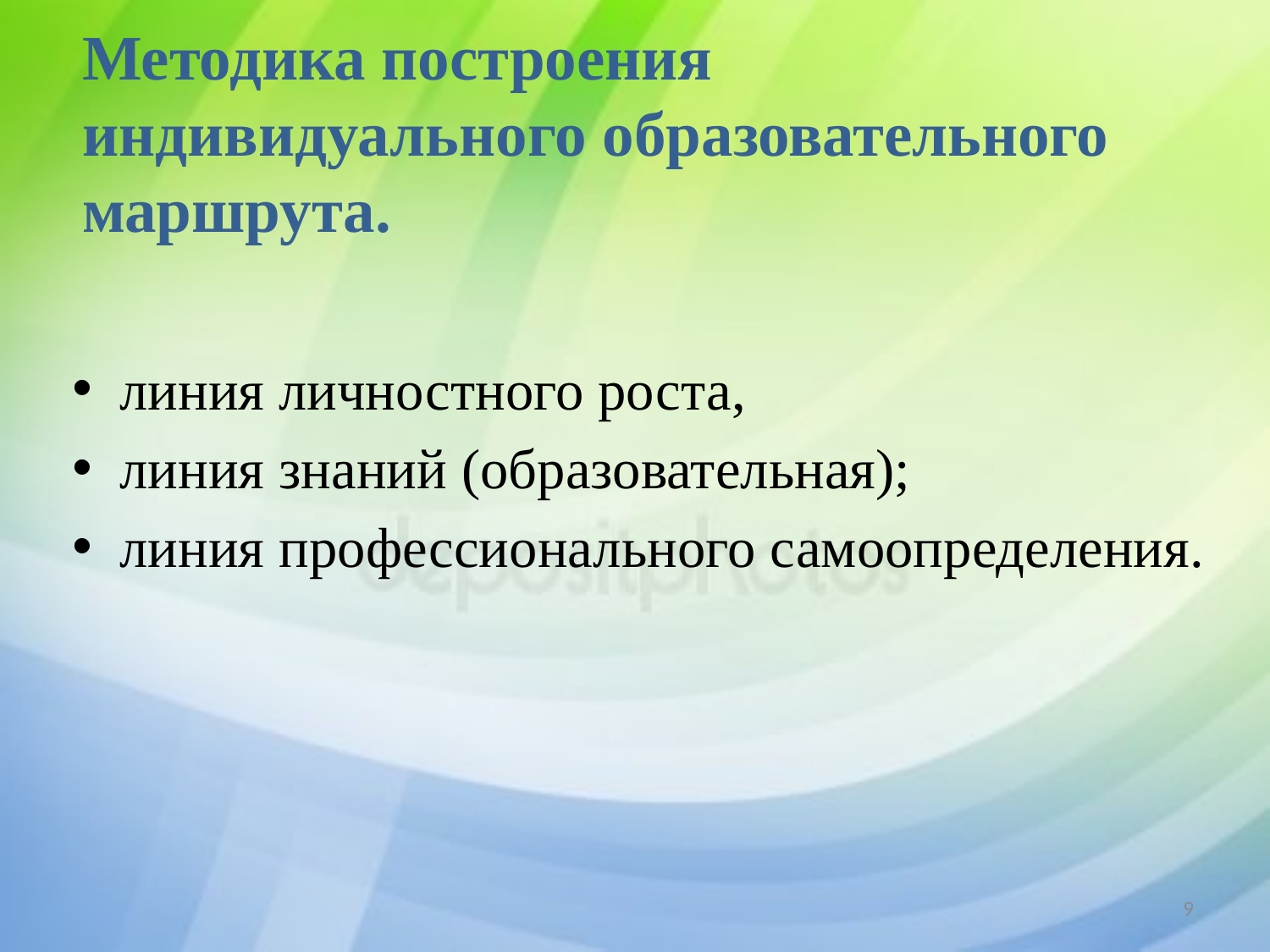

# Методика построения индивидуального образовательного маршрута.
линия личностного роста,
линия знаний (образовательная);
линия профессионального самоопределения.

9